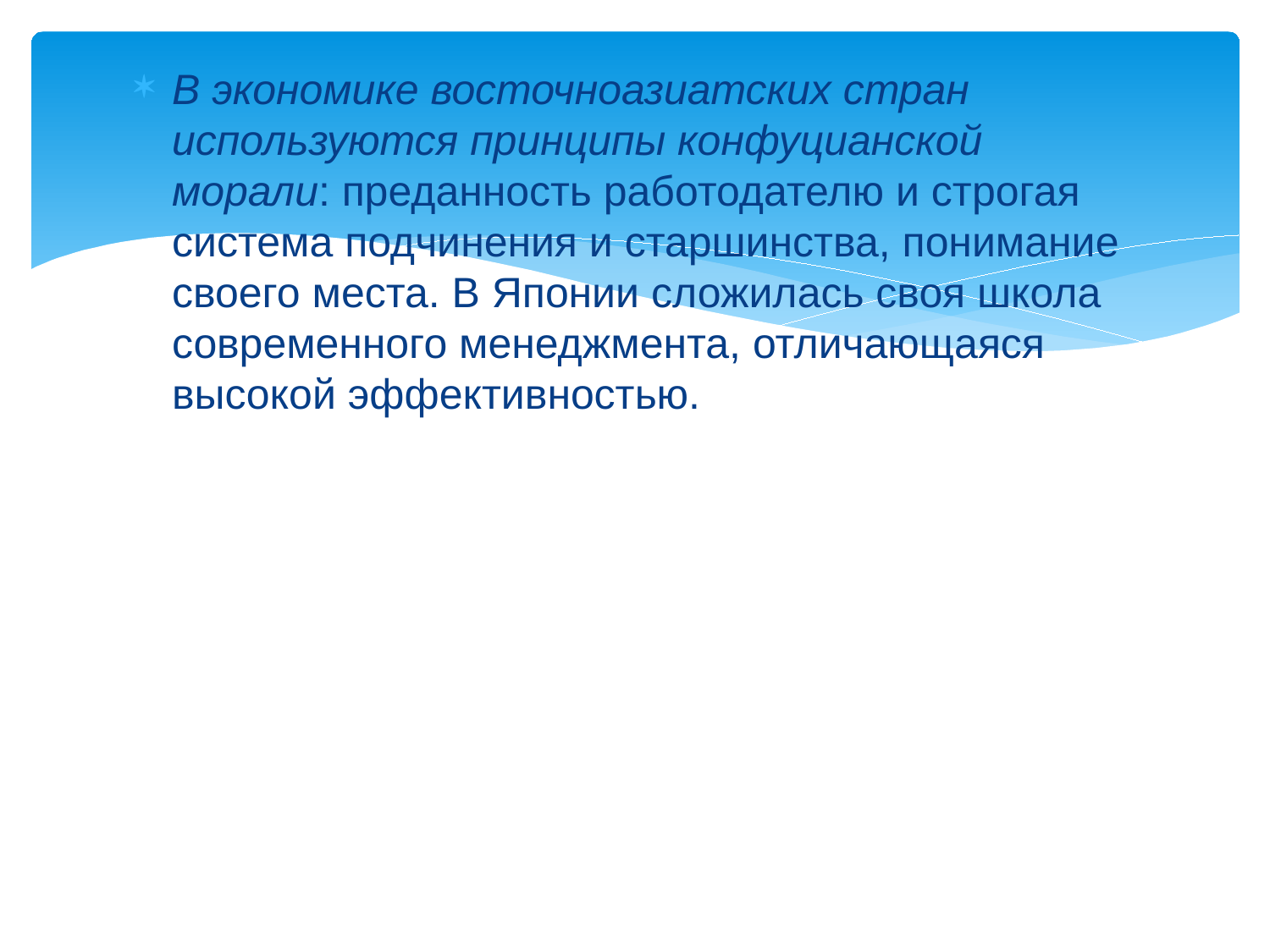

#
В экономике восточноазиатских стран используются принципы конфуцианской морали: преданность работодателю и строгая система подчинения и старшинства, понимание своего места. В Японии сложилась своя школа современного менеджмента, отличающаяся высокой эффективностью.